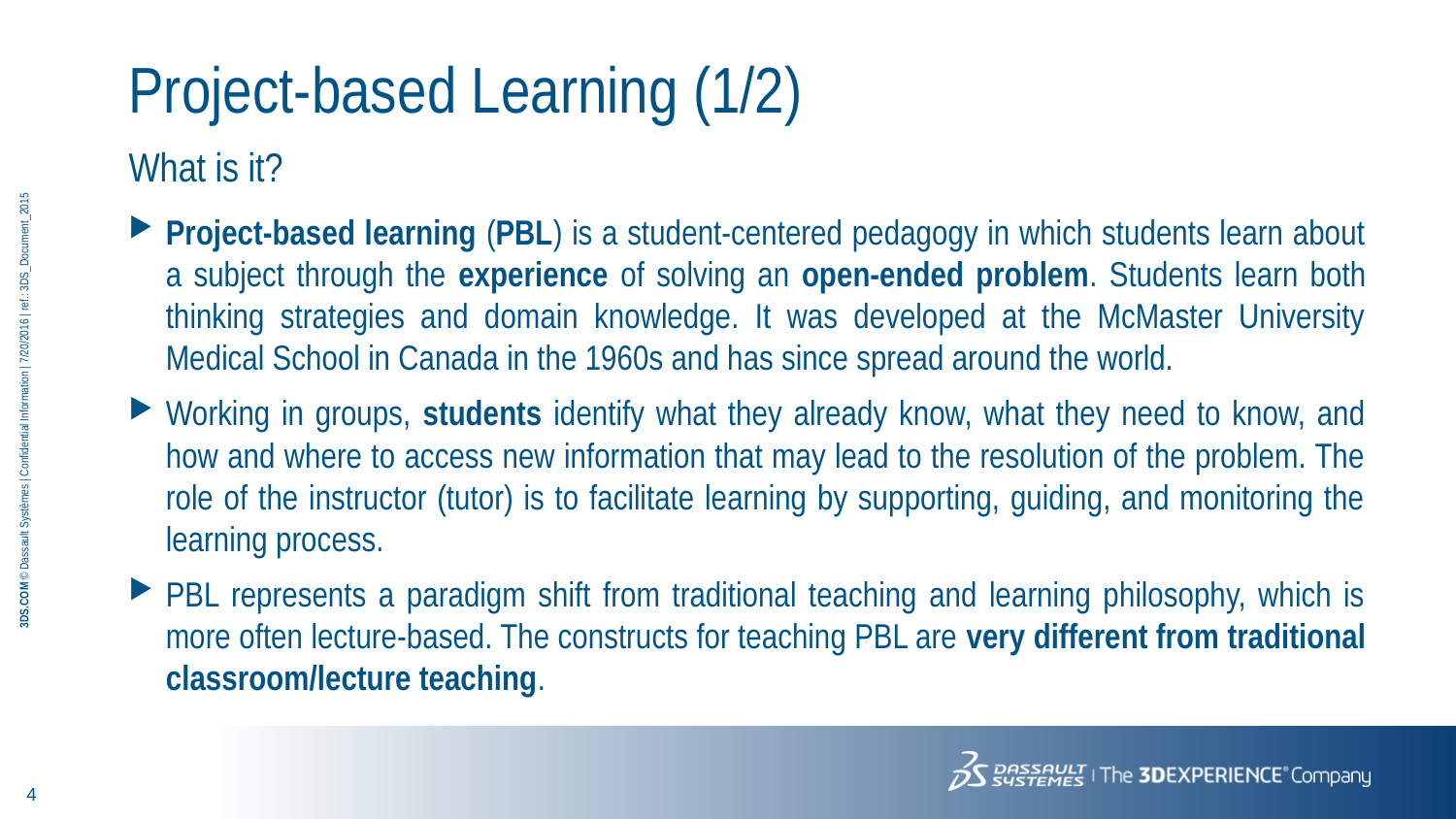

# Project-based Learning (1/2)
What is it?
Project-based learning (PBL) is a student-centered pedagogy in which students learn about a subject through the experience of solving an open-ended problem. Students learn both thinking strategies and domain knowledge. It was developed at the McMaster University Medical School in Canada in the 1960s and has since spread around the world.
Working in groups, students identify what they already know, what they need to know, and how and where to access new information that may lead to the resolution of the problem. The role of the instructor (tutor) is to facilitate learning by supporting, guiding, and monitoring the learning process.
PBL represents a paradigm shift from traditional teaching and learning philosophy, which is more often lecture-based. The constructs for teaching PBL are very different from traditional classroom/lecture teaching.